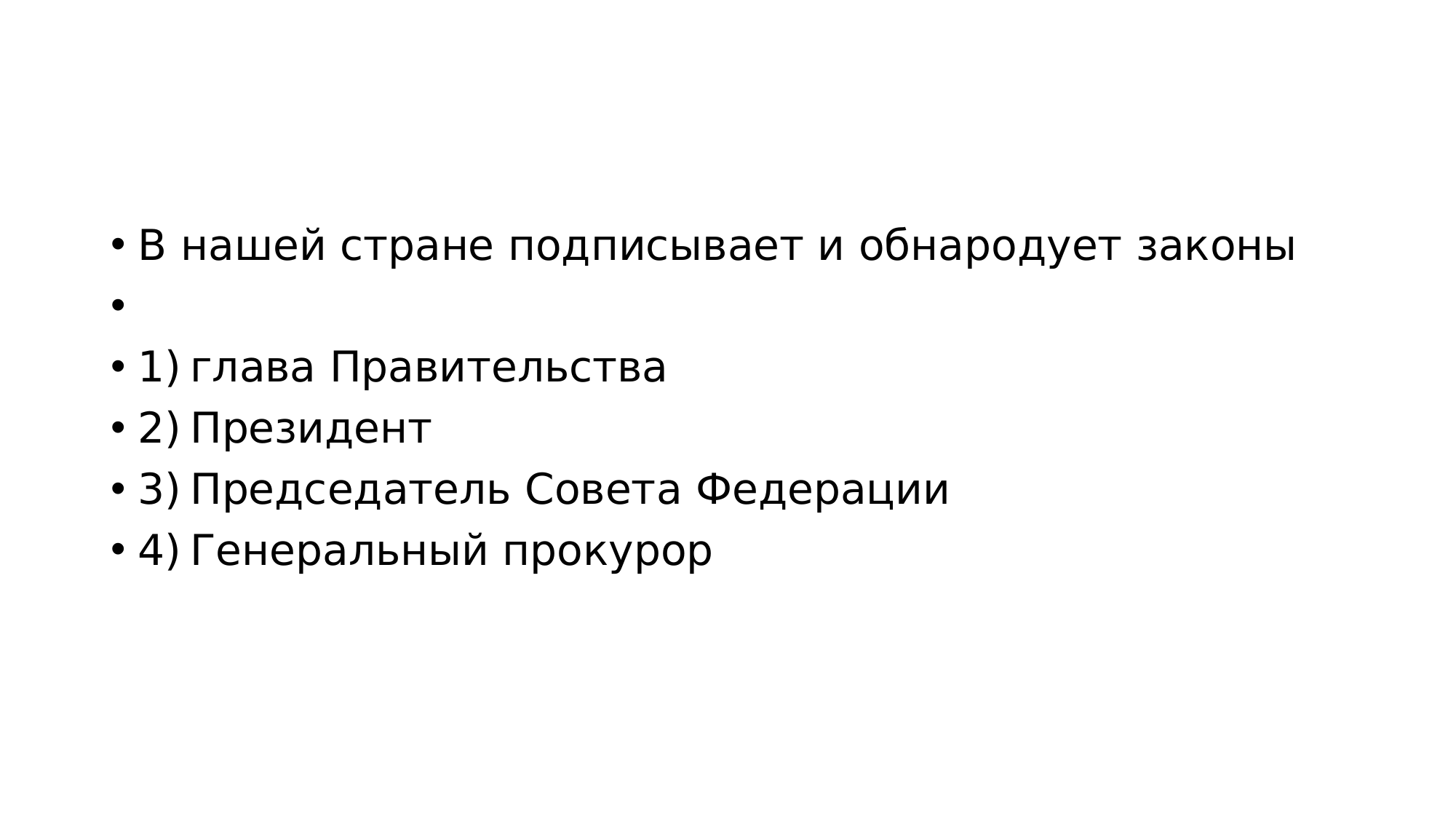

#
В нашей стране подписывает и обнародует законы

1) глава Правительства
2) Президент
3) Председатель Совета Федерации
4) Генеральный прокурор